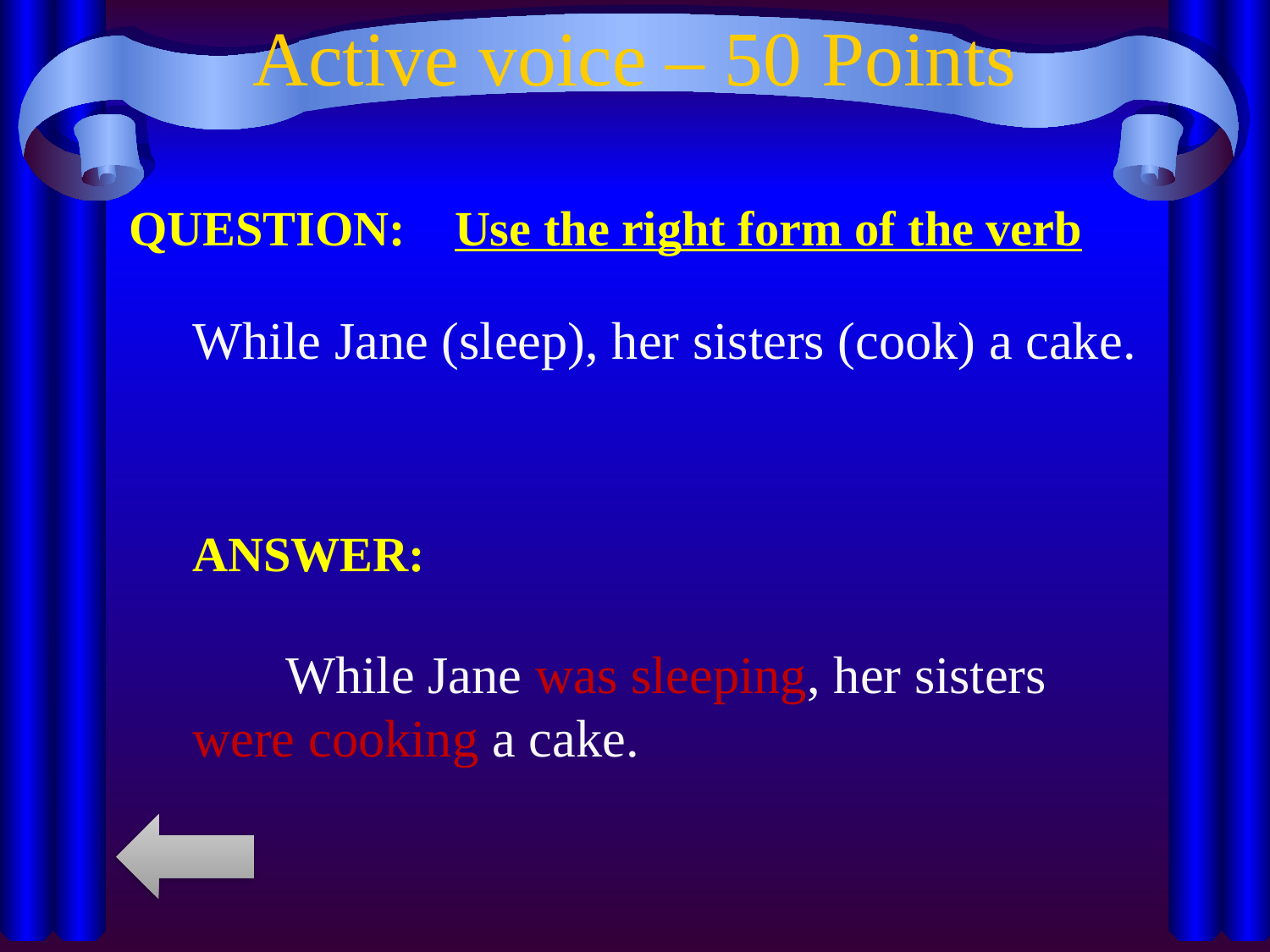

# Active voice – 50 Points
QUESTION:    Use the right form of the verb

While Jane (sleep), her sisters (cook) a cake.

ANSWER:

       While Jane was sleeping, her sisters       were cooking a cake.